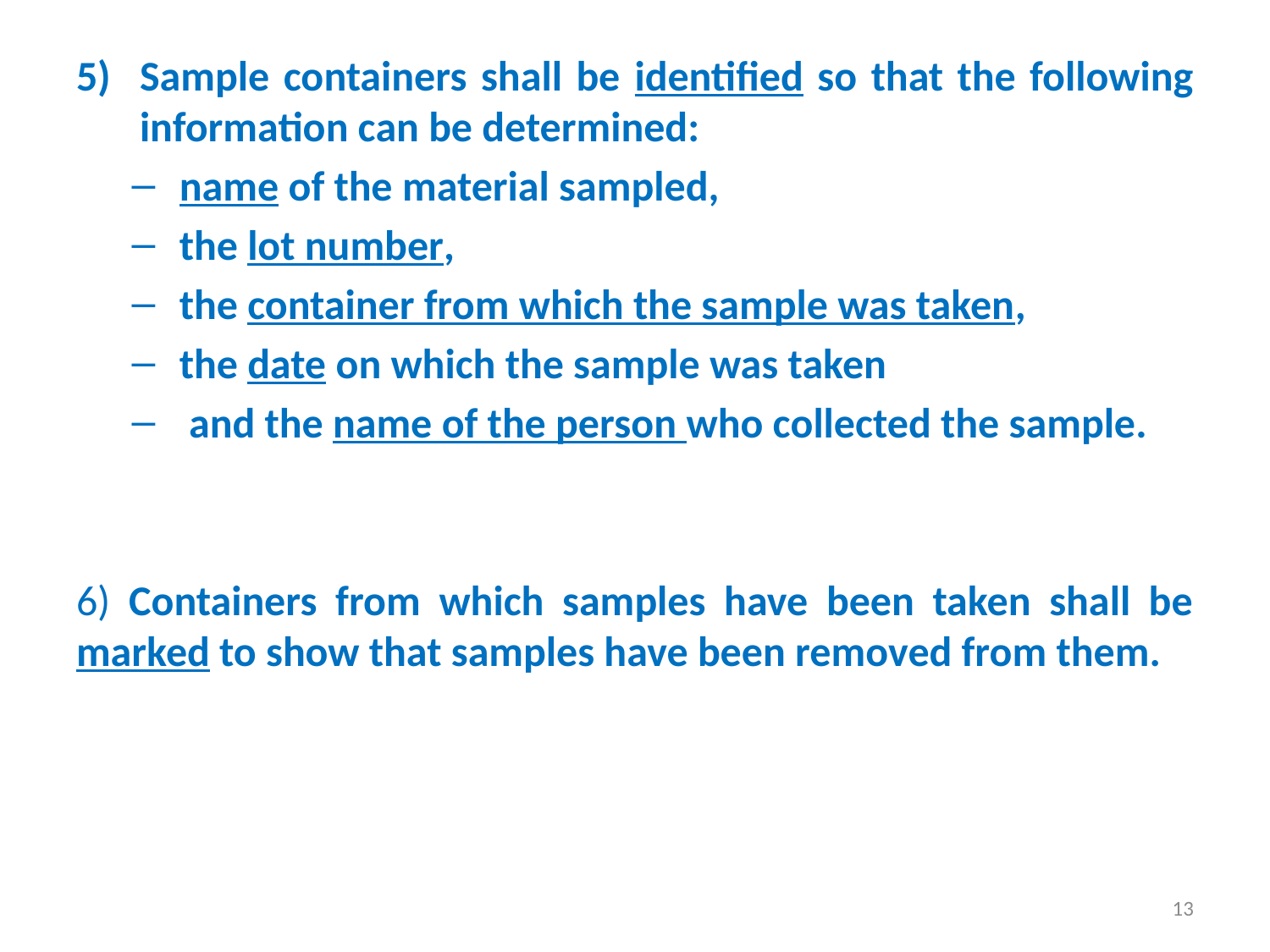

Sample containers shall be identified so that the following information can be determined:
name of the material sampled,
the lot number,
the container from which the sample was taken,
the date on which the sample was taken
 and the name of the person who collected the sample.

6) Containers from which samples have been taken shall be marked to show that samples have been removed from them.

13